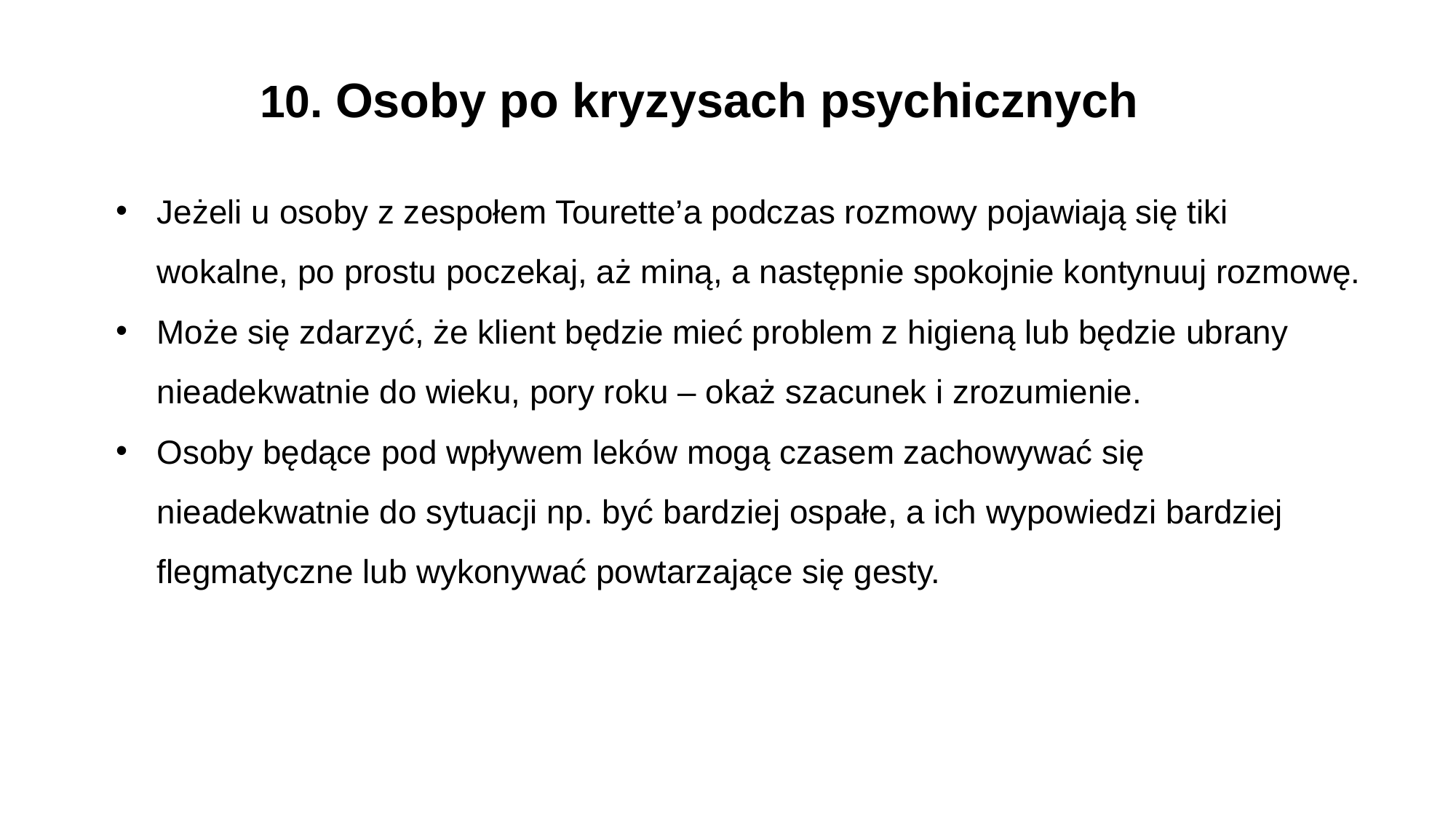

10. Osoby po kryzysach psychicznych
Jeżeli u osoby z zespołem Tourette’a podczas rozmowy pojawiają się tiki wokalne, po prostu poczekaj, aż miną, a następnie spokojnie kontynuuj rozmowę.
Może się zdarzyć, że klient będzie mieć problem z higieną lub będzie ubrany nieadekwatnie do wieku, pory roku – okaż szacunek i zrozumienie.
Osoby będące pod wpływem leków mogą czasem zachowywać się nieadekwatnie do sytuacji np. być bardziej ospałe, a ich wypowiedzi bardziej flegmatyczne lub wykonywać powtarzające się gesty.